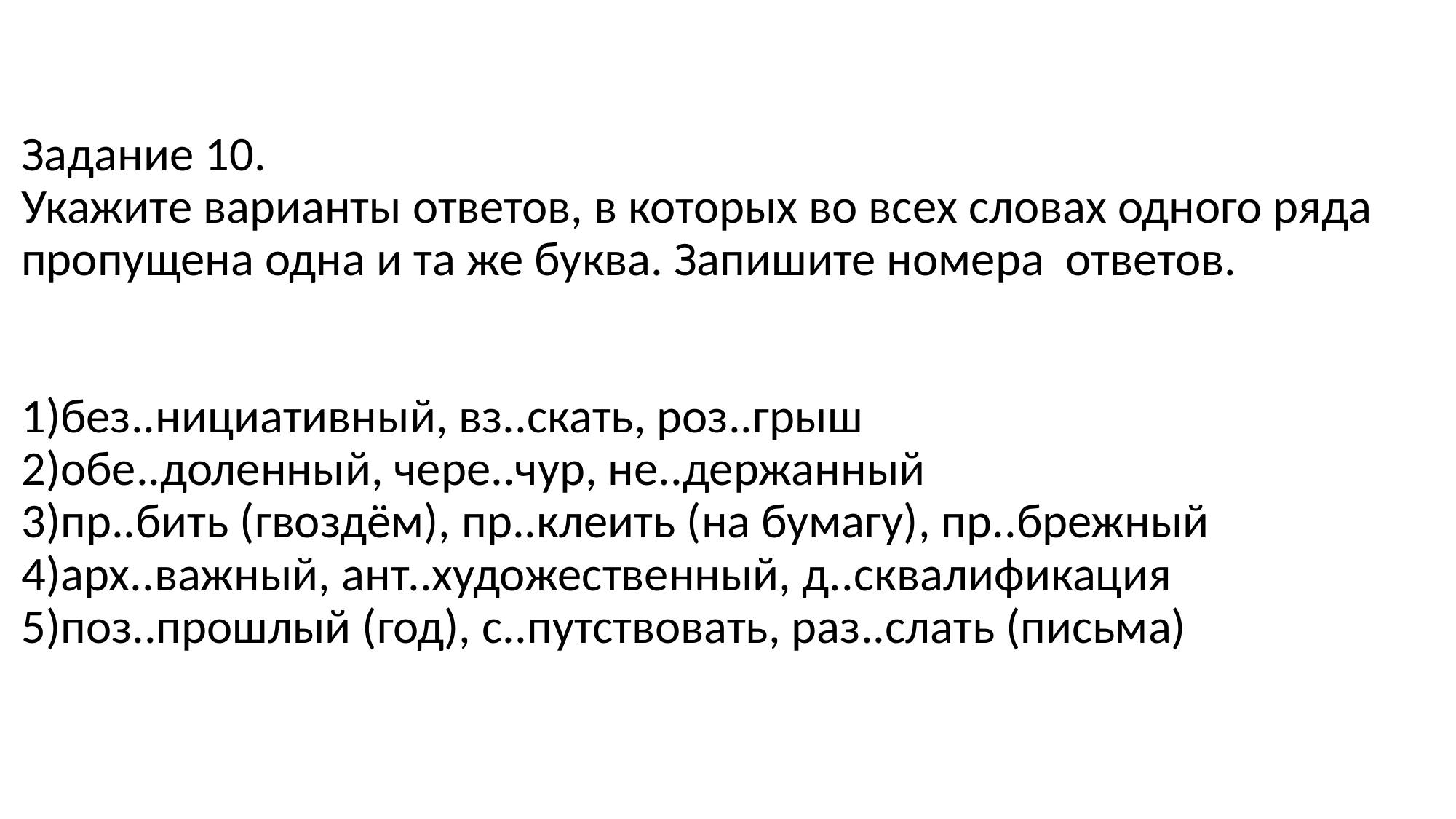

# Задание 10. Укажите варианты ответов, в которых во всех словах одного ряда пропущена одна и та же буква. Запишите номера  ответов. 1)без..нициативный, вз..скать, роз..грыш 2)обе..доленный, чере..чур, не..держанный 3)пр..бить (гвоздём), пр..клеить (на бумагу), пр..брежный 4)арх..важный, ант..художественный, д..сквалификация 5)поз..прошлый (год), с..путствовать, раз..слать (письма)